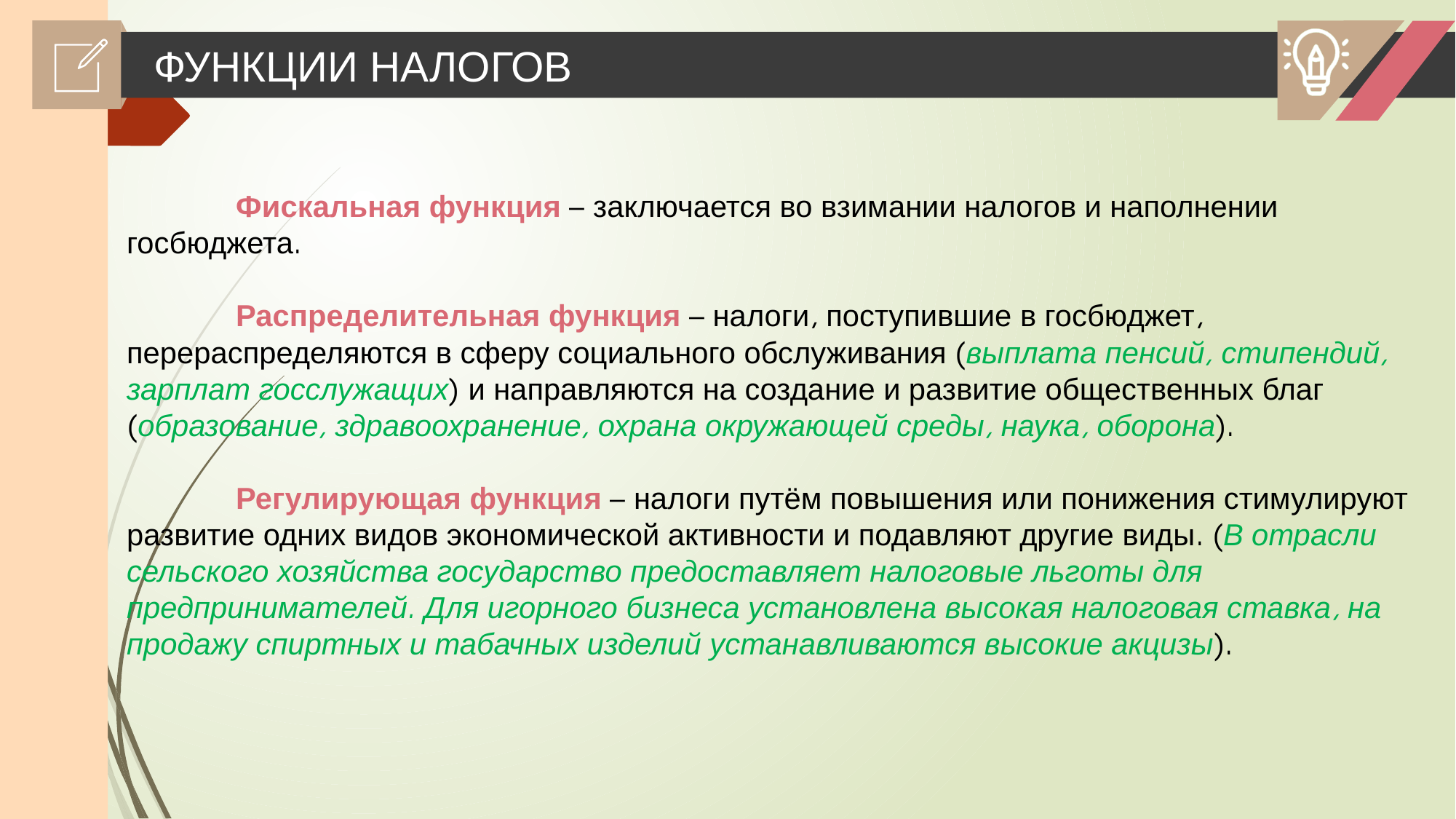

ФУНКЦИИ НАЛОГОВ

	Фискальная функция – заключается во взимании налогов и наполнении госбюджета.

	Распределительная функция – налоги, поступившие в госбюджет, перераспределяются в сферу социального обслуживания (выплата пенсий, стипендий, зарплат госслужащих) и направляются на создание и развитие общественных благ (образование, здравоохранение, охрана окружающей среды, наука, оборона).

	Регулирующая функция – налоги путём повышения или понижения стимулируют развитие одних видов экономической активности и подавляют другие виды. (В отрасли сельского хозяйства государство предоставляет налоговые льготы для предпринимателей. Для игорного бизнеса установлена высокая налоговая ставка, на продажу спиртных и табачных изделий устанавливаются высокие акцизы).